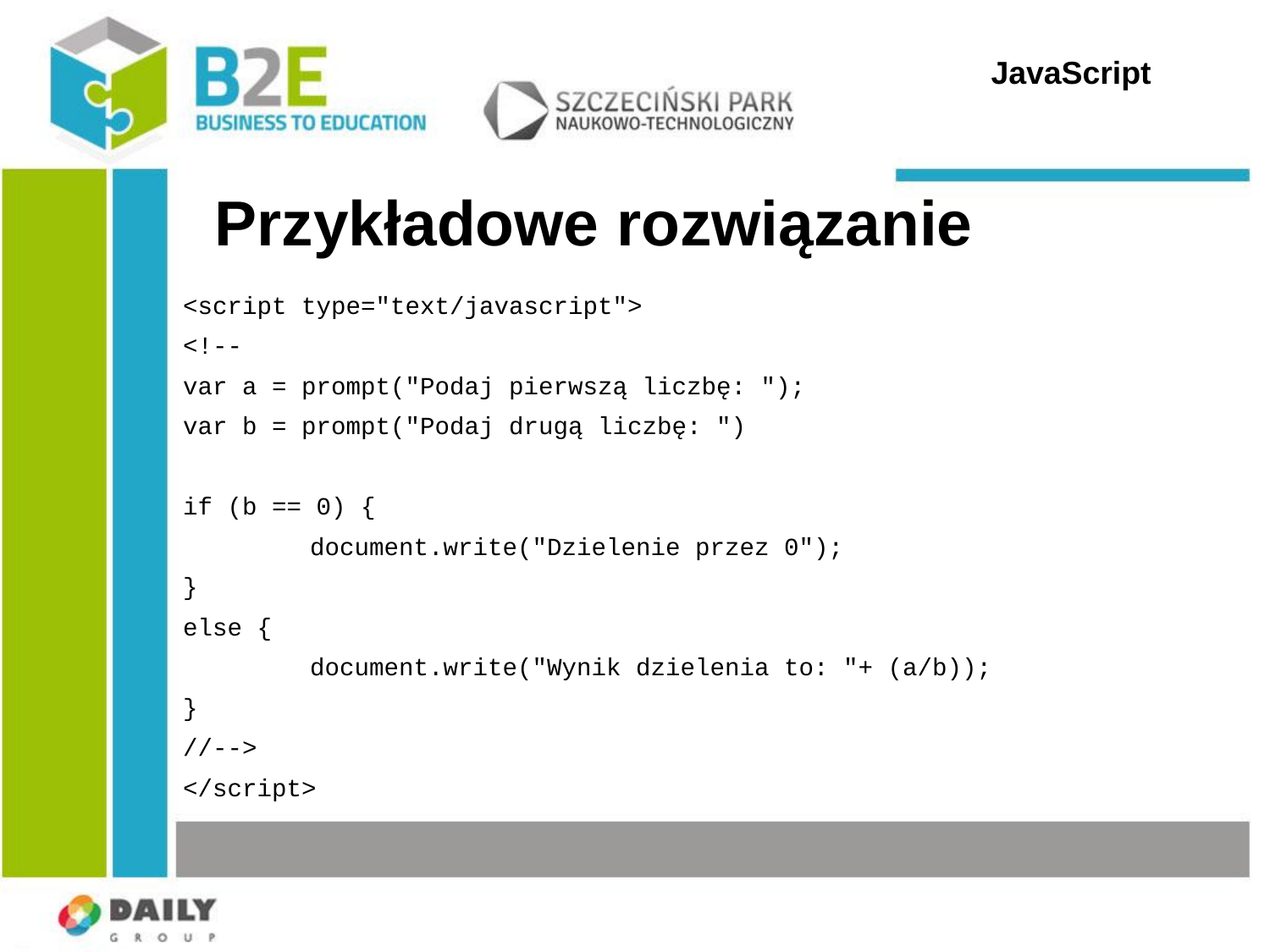

JavaScript
Przykładowe rozwiązanie
<script type="text/javascript">
<!--
var a = prompt("Podaj pierwszą liczbę: ");
var b = prompt("Podaj drugą liczbę: ")

if (b == 0) {
	document.write("Dzielenie przez 0");
}
else {
	document.write("Wynik dzielenia to: "+ (a/b));
}
//-->
</script>